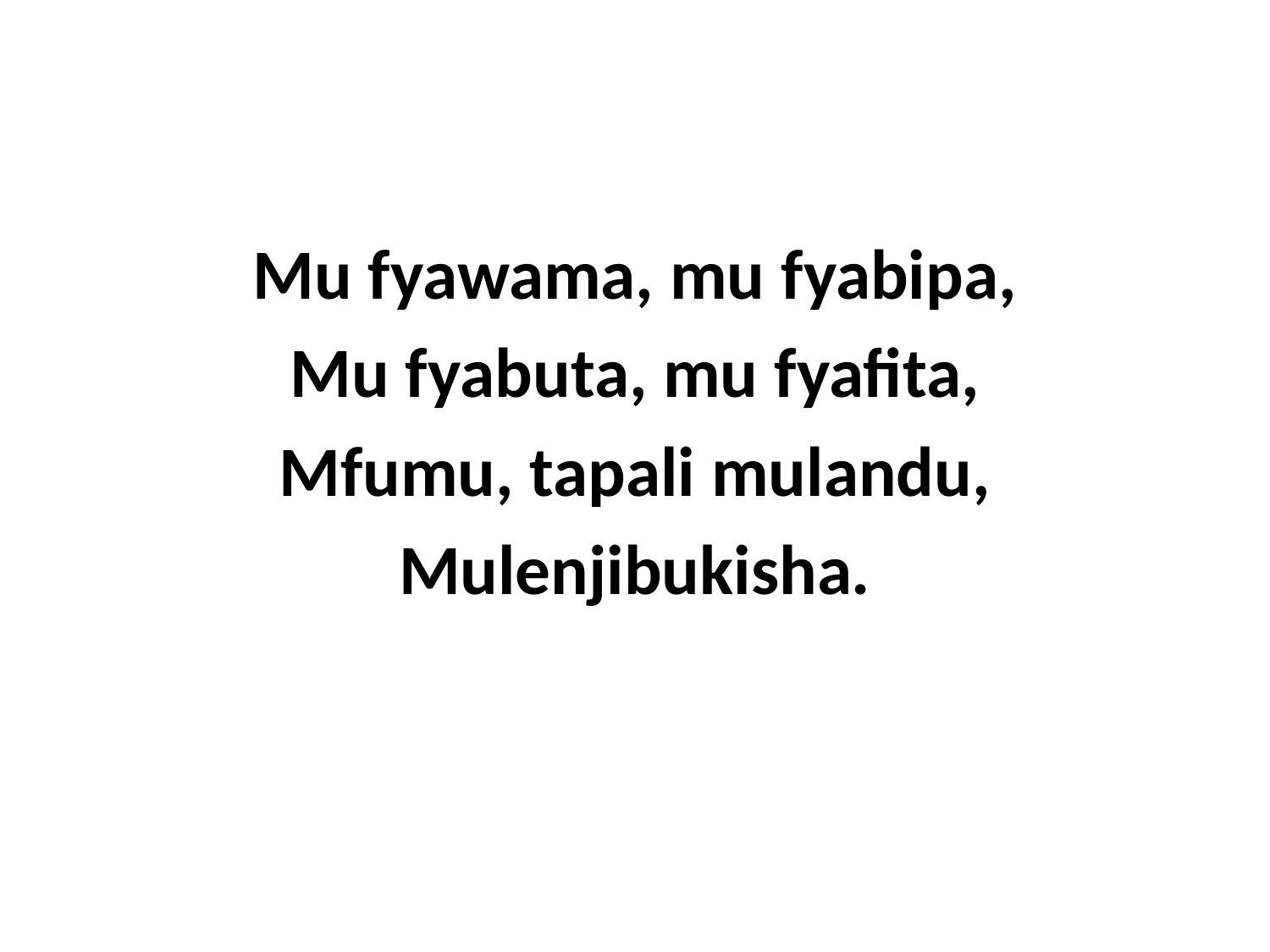

Mu fyawama, mu fyabipa,
Mu fyabuta, mu fyafita,
Mfumu, tapali mulandu,
Mulenjibukisha.